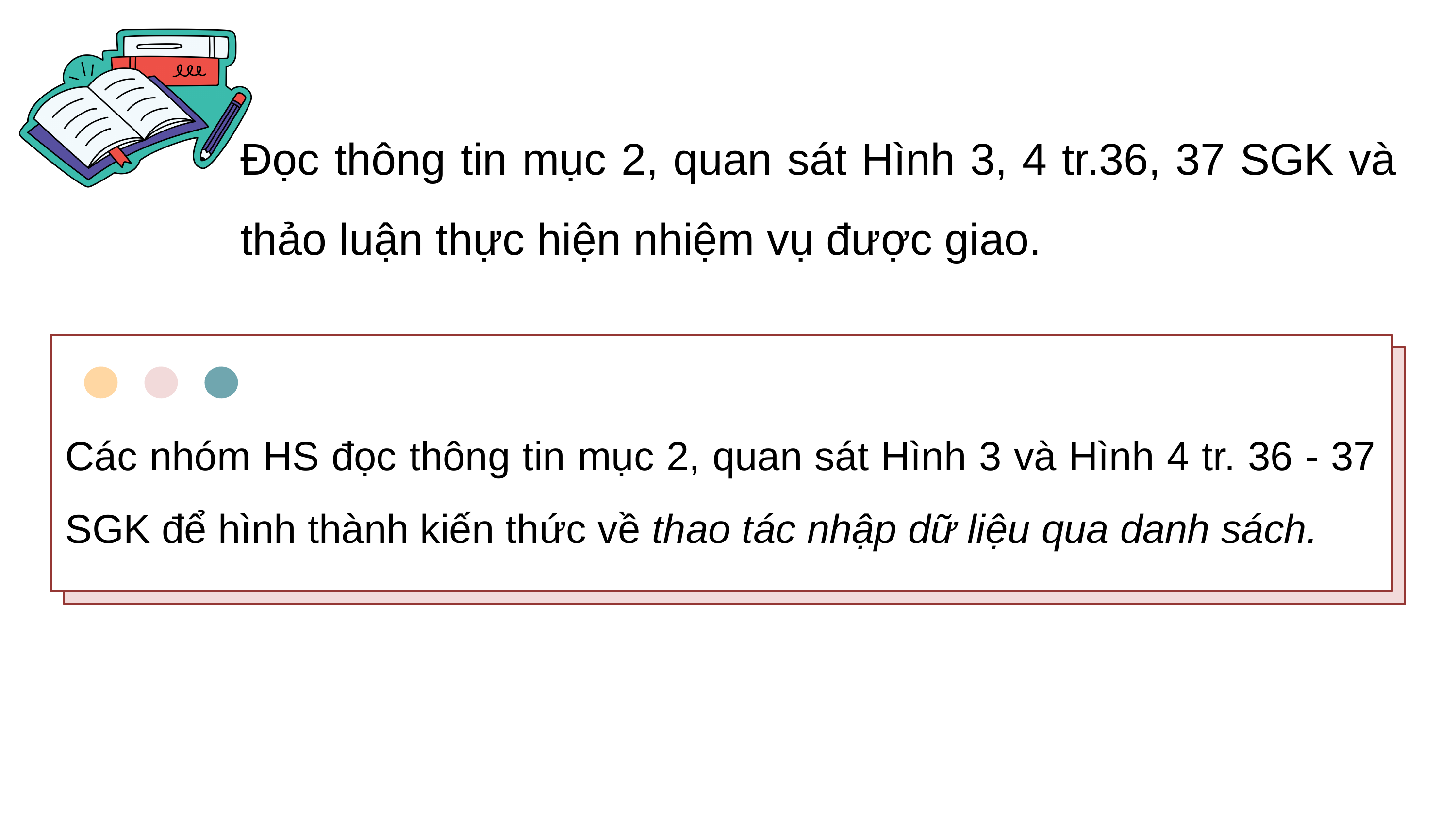

Đọc thông tin mục 2, quan sát Hình 3, 4 tr.36, 37 SGK và thảo luận thực hiện nhiệm vụ được giao.

Các nhóm HS đọc thông tin mục 2, quan sát Hình 3 và Hình 4 tr. 36 - 37 SGK để hình thành kiến thức về thao tác nhập dữ liệu qua danh sách.